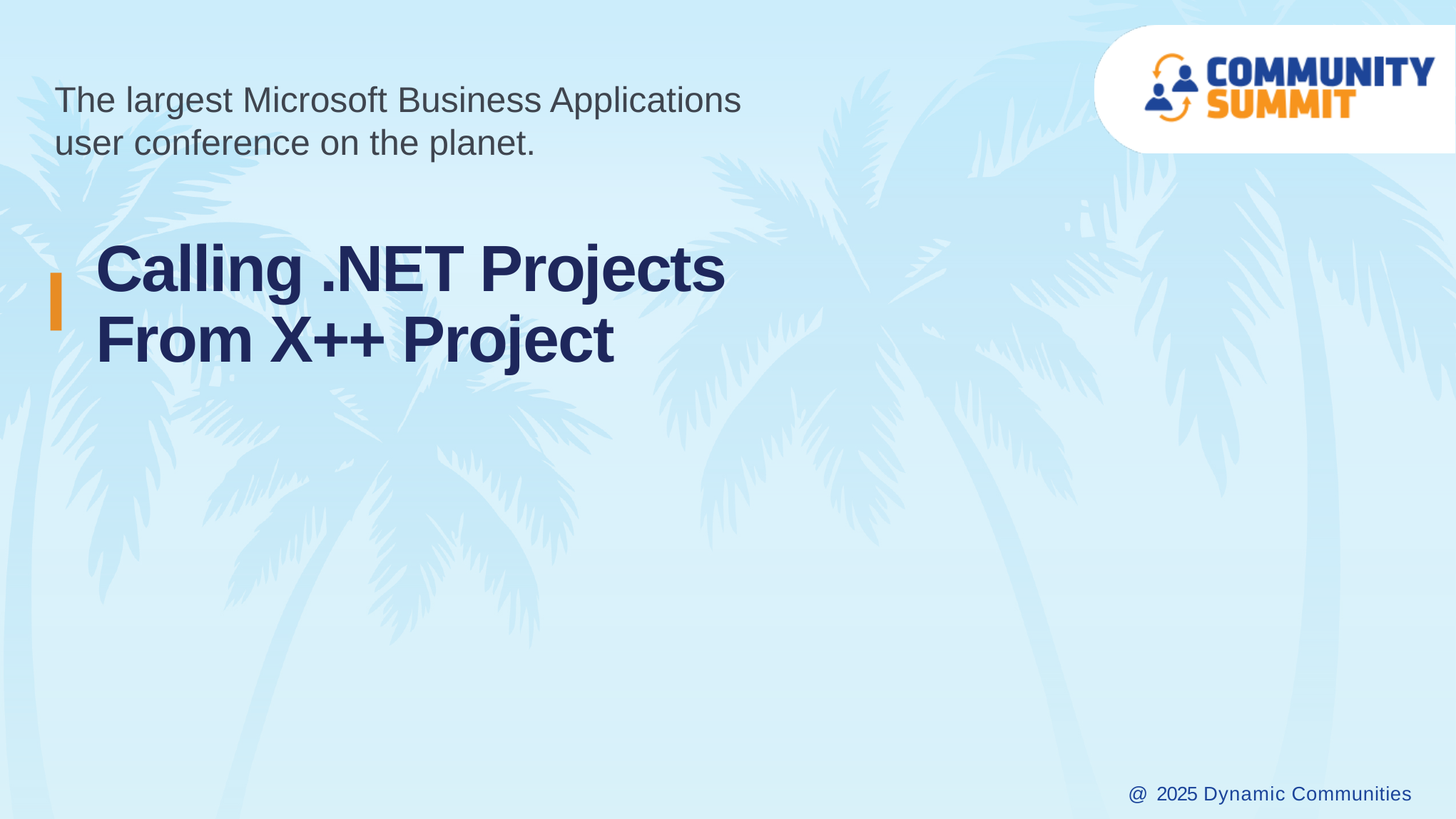

# Calling .NET Projects From X++ Project